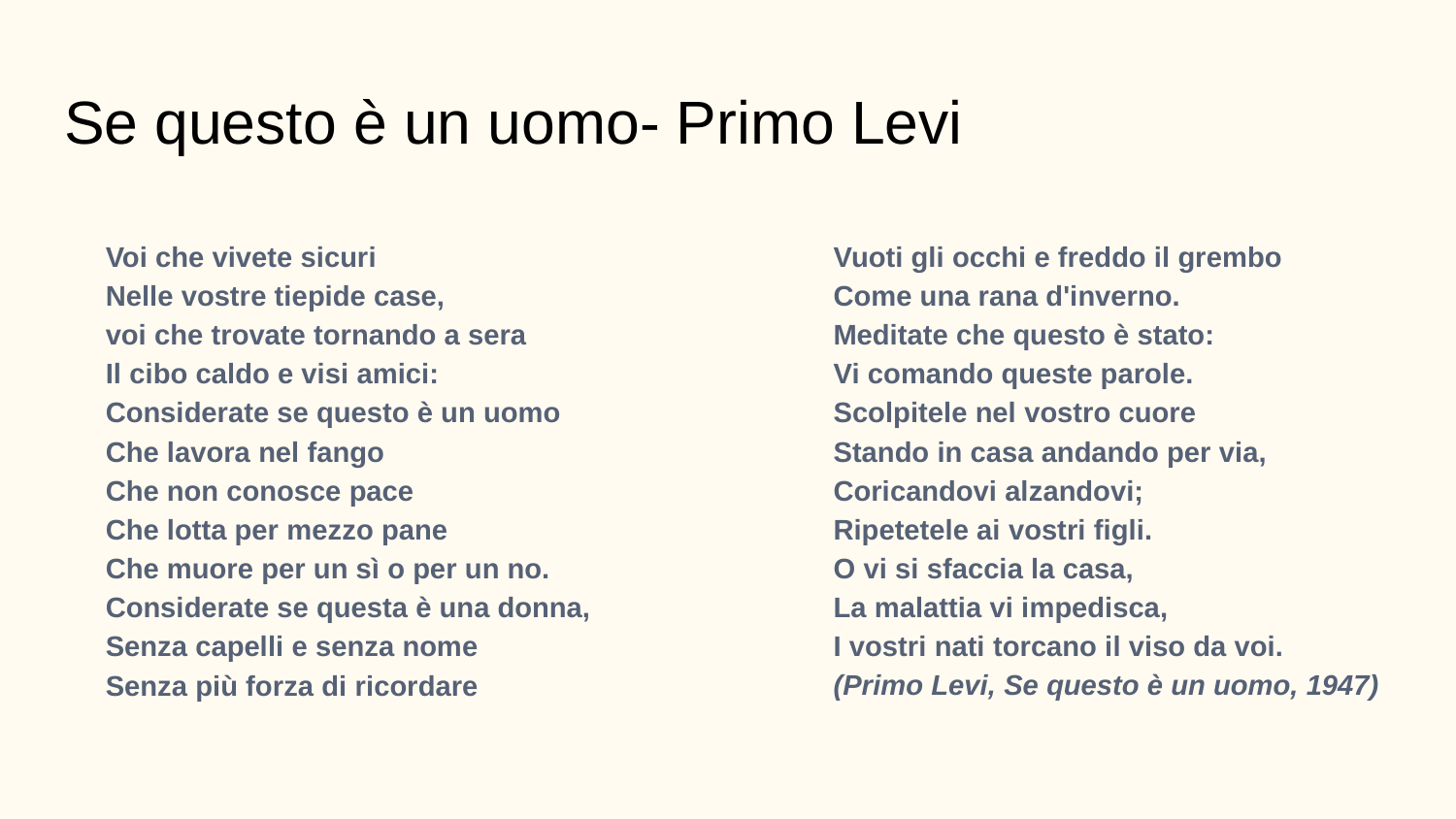

# Se questo è un uomo- Primo Levi
Voi che vivete sicuri
Nelle vostre tiepide case,
voi che trovate tornando a sera
Il cibo caldo e visi amici:
Considerate se questo è un uomo
Che lavora nel fango
Che non conosce pace
Che lotta per mezzo pane
Che muore per un sì o per un no.
Considerate se questa è una donna,
Senza capelli e senza nome
Senza più forza di ricordare

Vuoti gli occhi e freddo il grembo
Come una rana d'inverno.
Meditate che questo è stato:
Vi comando queste parole.
Scolpitele nel vostro cuore
Stando in casa andando per via,
Coricandovi alzandovi;
Ripetetele ai vostri figli.
O vi si sfaccia la casa,
La malattia vi impedisca,
I vostri nati torcano il viso da voi.
(Primo Levi, Se questo è un uomo, 1947)